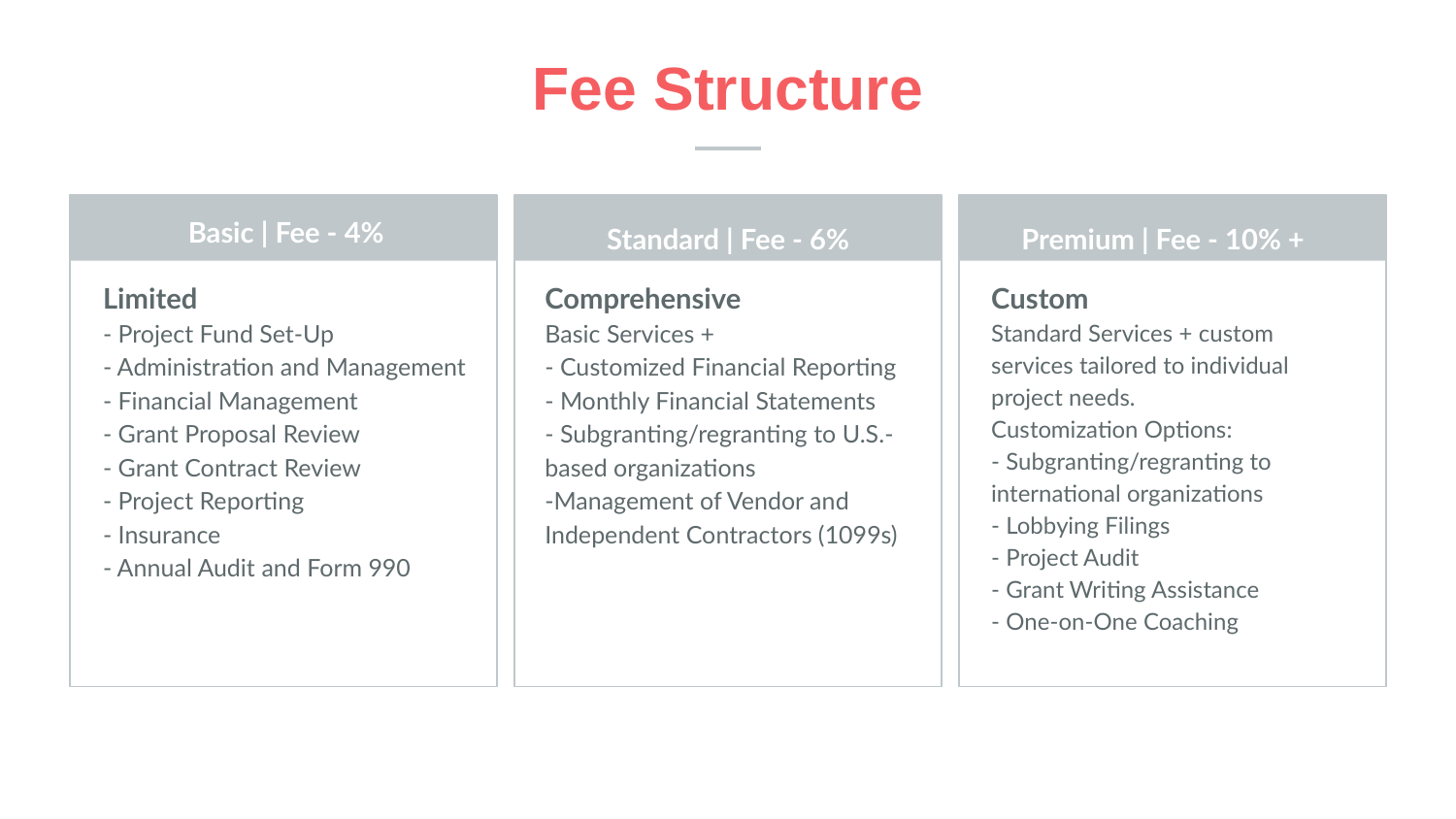

# Fee Structure

Basic | Fee - 4%
Standard | Fee - 6%
Premium | Fee - 10% +
Custom
Standard Services + custom services tailored to individual project needs.
Customization Options:
- Subgranting/regranting to international organizations
- Lobbying Filings
- Project Audit
- Grant Writing Assistance
- One-on-One Coaching

Limited
- Project Fund Set-Up
- Administration and Management
- Financial Management
- Grant Proposal Review
- Grant Contract Review
- Project Reporting
- Insurance
- Annual Audit and Form 990

Comprehensive
Basic Services +
- Customized Financial Reporting
- Monthly Financial Statements
- Subgranting/regranting to U.S.-based organizations
-Management of Vendor and Independent Contractors (1099s)